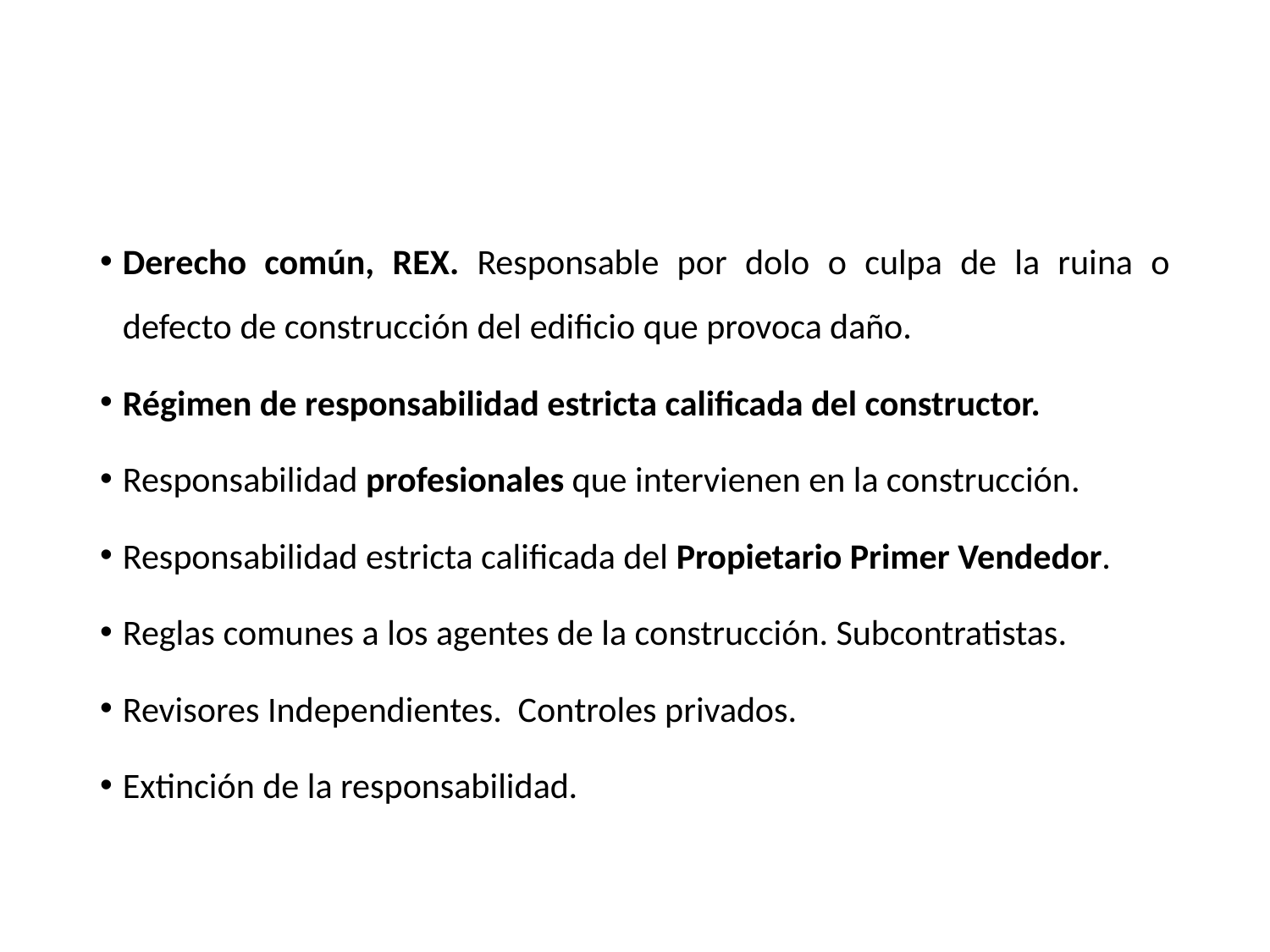

Derecho común, REX. Responsable por dolo o culpa de la ruina o defecto de construcción del edificio que provoca daño.
Régimen de responsabilidad estricta calificada del constructor.
Responsabilidad profesionales que intervienen en la construcción.
Responsabilidad estricta calificada del Propietario Primer Vendedor.
Reglas comunes a los agentes de la construcción. Subcontratistas.
Revisores Independientes.  Controles privados.
Extinción de la responsabilidad.